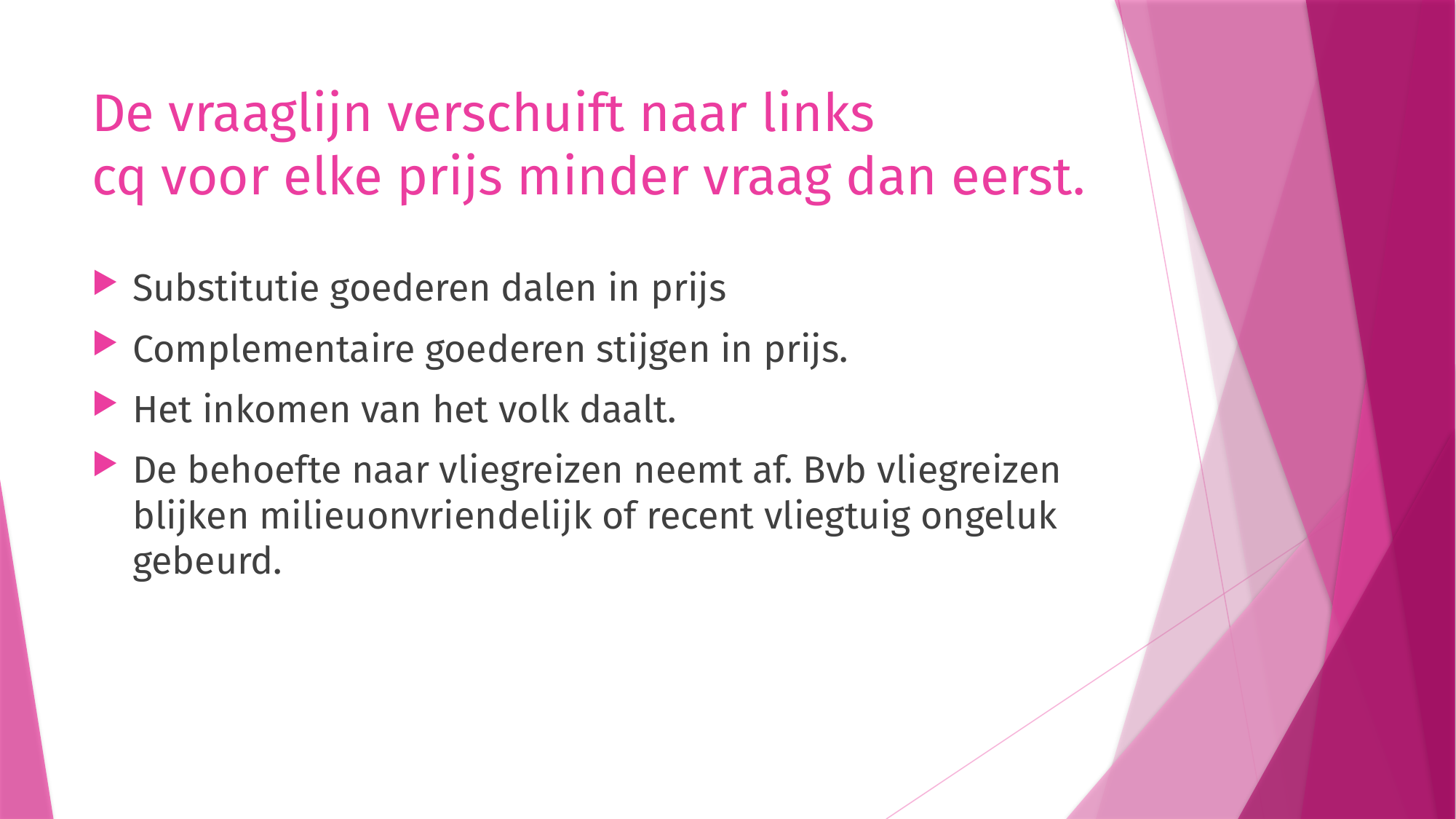

# De vraaglijn verschuift naar links cq voor elke prijs minder vraag dan eerst.
Substitutie goederen dalen in prijs
Complementaire goederen stijgen in prijs.
Het inkomen van het volk daalt.
De behoefte naar vliegreizen neemt af. Bvb vliegreizen blijken milieuonvriendelijk of recent vliegtuig ongeluk gebeurd.